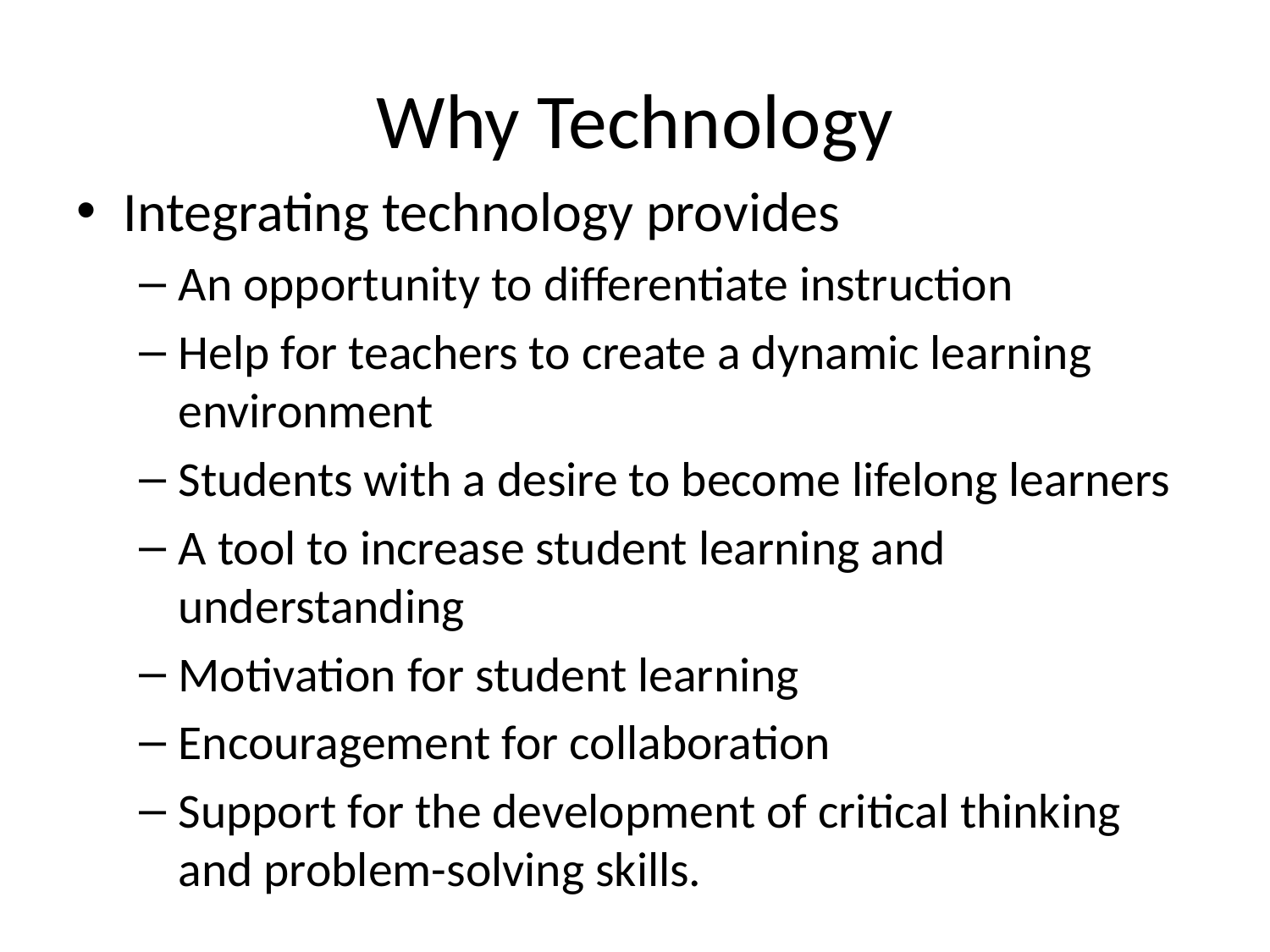

# Why Technology
Integrating technology provides
An opportunity to differentiate instruction
Help for teachers to create a dynamic learning environment
Students with a desire to become lifelong learners
A tool to increase student learning and understanding
Motivation for student learning
Encouragement for collaboration
Support for the development of critical thinking and problem-solving skills.